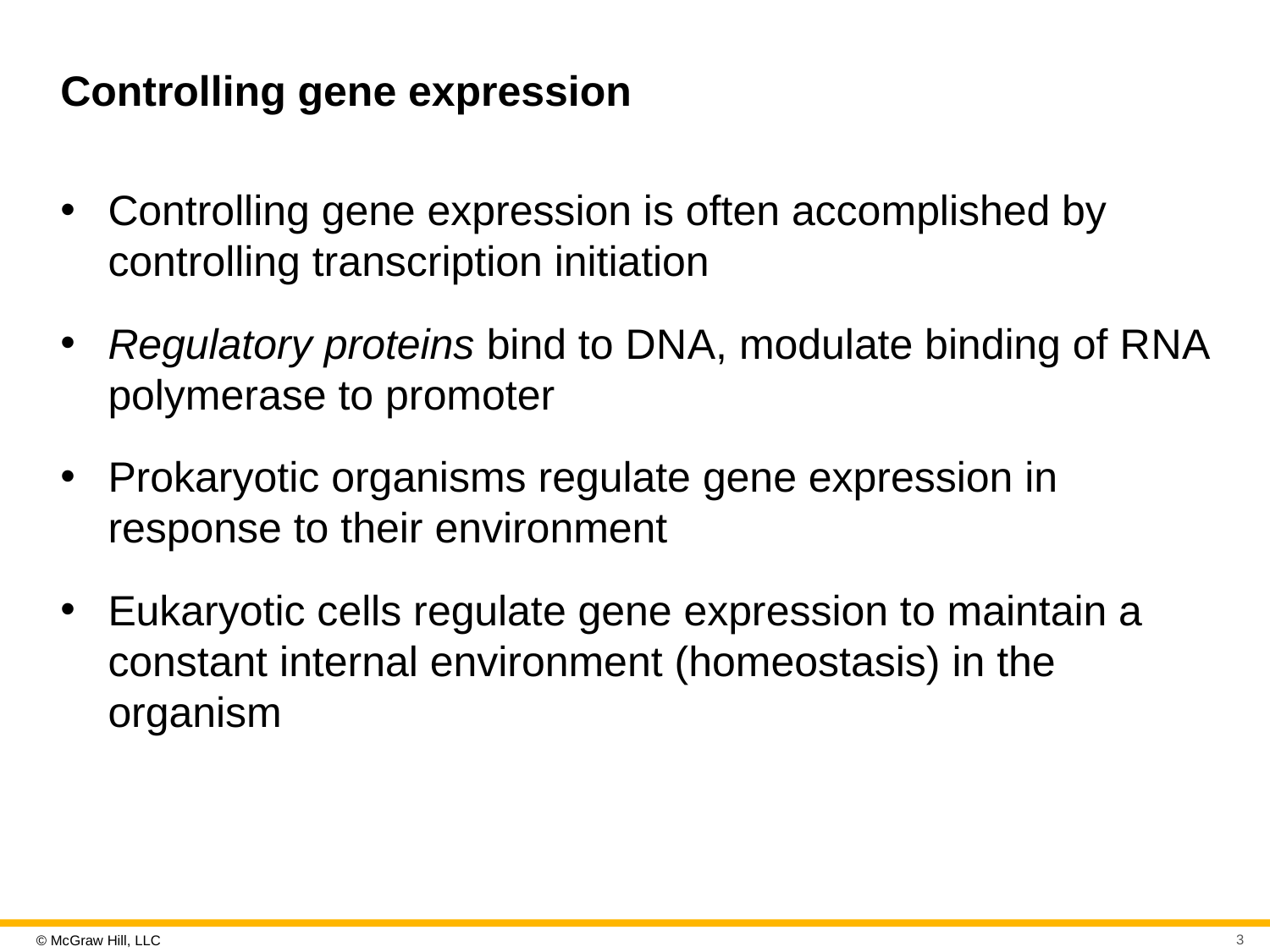

# Controlling gene expression
Controlling gene expression is often accomplished by controlling transcription initiation
Regulatory proteins bind to D N A, modulate binding of R N A polymerase to promoter
Prokaryotic organisms regulate gene expression in response to their environment
Eukaryotic cells regulate gene expression to maintain a constant internal environment (homeostasis) in the organism
3